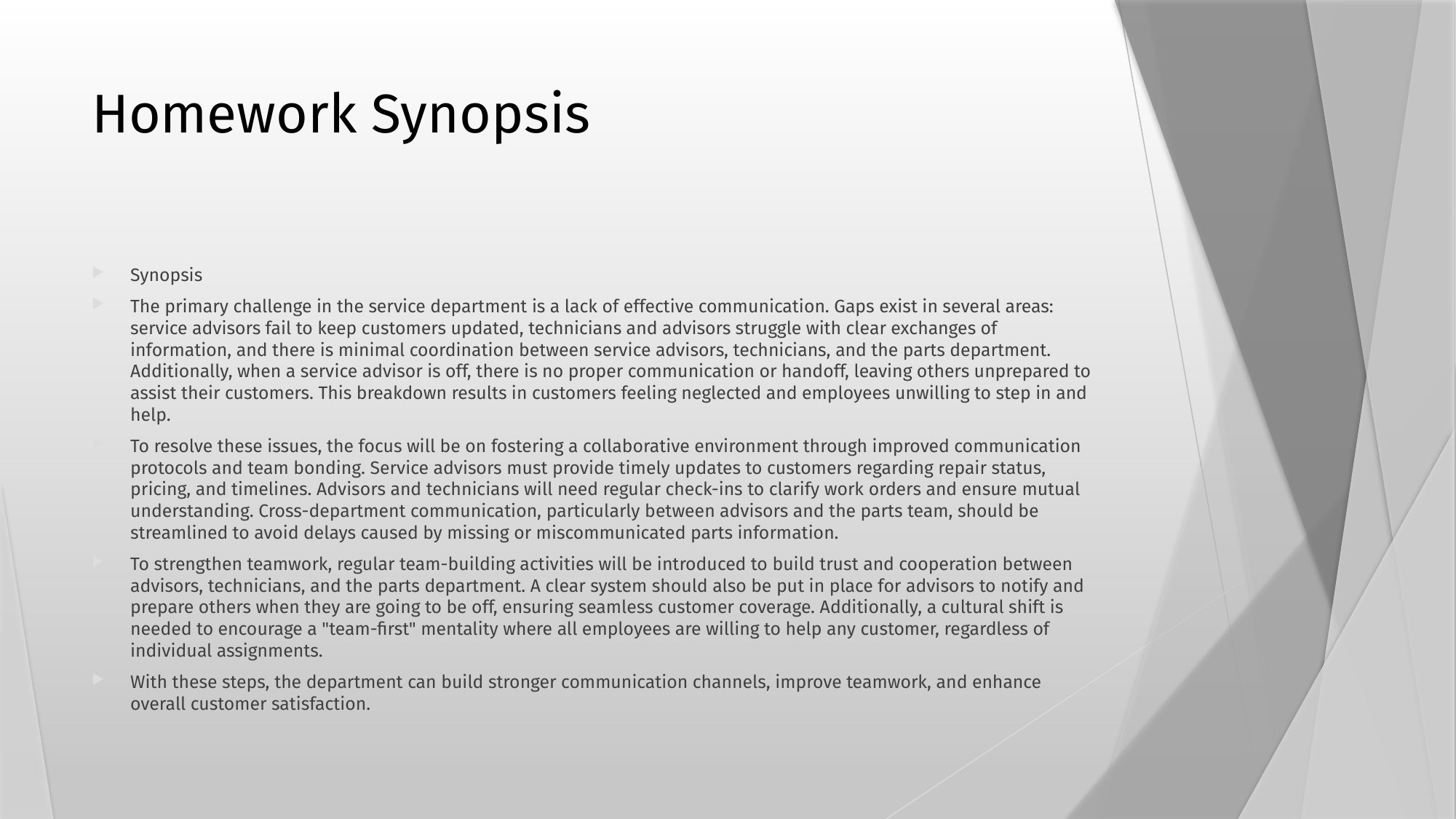

# Homework Synopsis
Synopsis
The primary challenge in the service department is a lack of effective communication. Gaps exist in several areas: service advisors fail to keep customers updated, technicians and advisors struggle with clear exchanges of information, and there is minimal coordination between service advisors, technicians, and the parts department. Additionally, when a service advisor is off, there is no proper communication or handoff, leaving others unprepared to assist their customers. This breakdown results in customers feeling neglected and employees unwilling to step in and help.
To resolve these issues, the focus will be on fostering a collaborative environment through improved communication protocols and team bonding. Service advisors must provide timely updates to customers regarding repair status, pricing, and timelines. Advisors and technicians will need regular check-ins to clarify work orders and ensure mutual understanding. Cross-department communication, particularly between advisors and the parts team, should be streamlined to avoid delays caused by missing or miscommunicated parts information.
To strengthen teamwork, regular team-building activities will be introduced to build trust and cooperation between advisors, technicians, and the parts department. A clear system should also be put in place for advisors to notify and prepare others when they are going to be off, ensuring seamless customer coverage. Additionally, a cultural shift is needed to encourage a "team-first" mentality where all employees are willing to help any customer, regardless of individual assignments.
With these steps, the department can build stronger communication channels, improve teamwork, and enhance overall customer satisfaction.